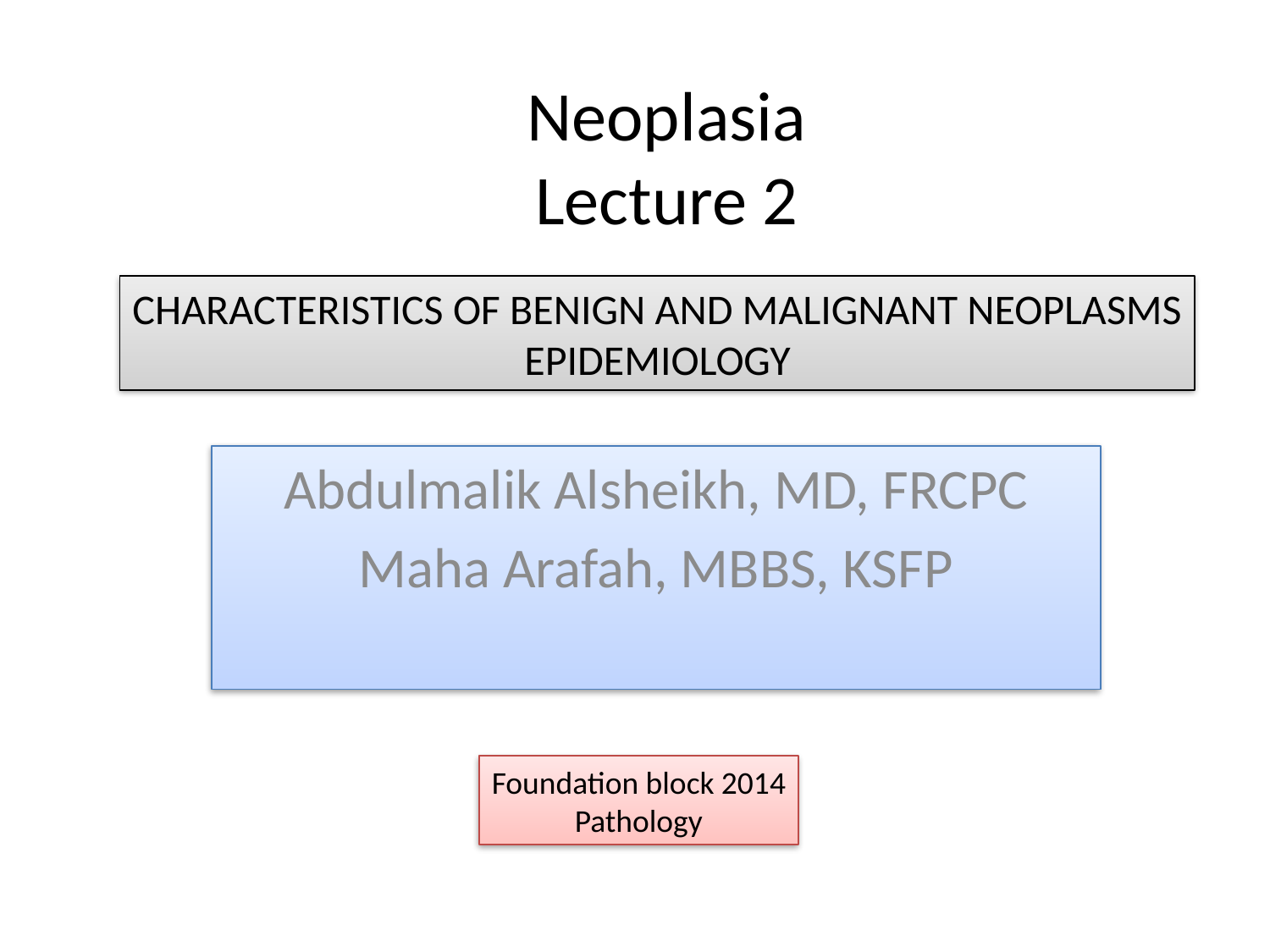

# Neoplasia Lecture 2
CHARACTERISTICS OF BENIGN AND MALIGNANT NEOPLASMS
EPIDEMIOLOGY
Abdulmalik Alsheikh, MD, FRCPC
Maha Arafah, MBBS, KSFP
Foundation block 2014
Pathology